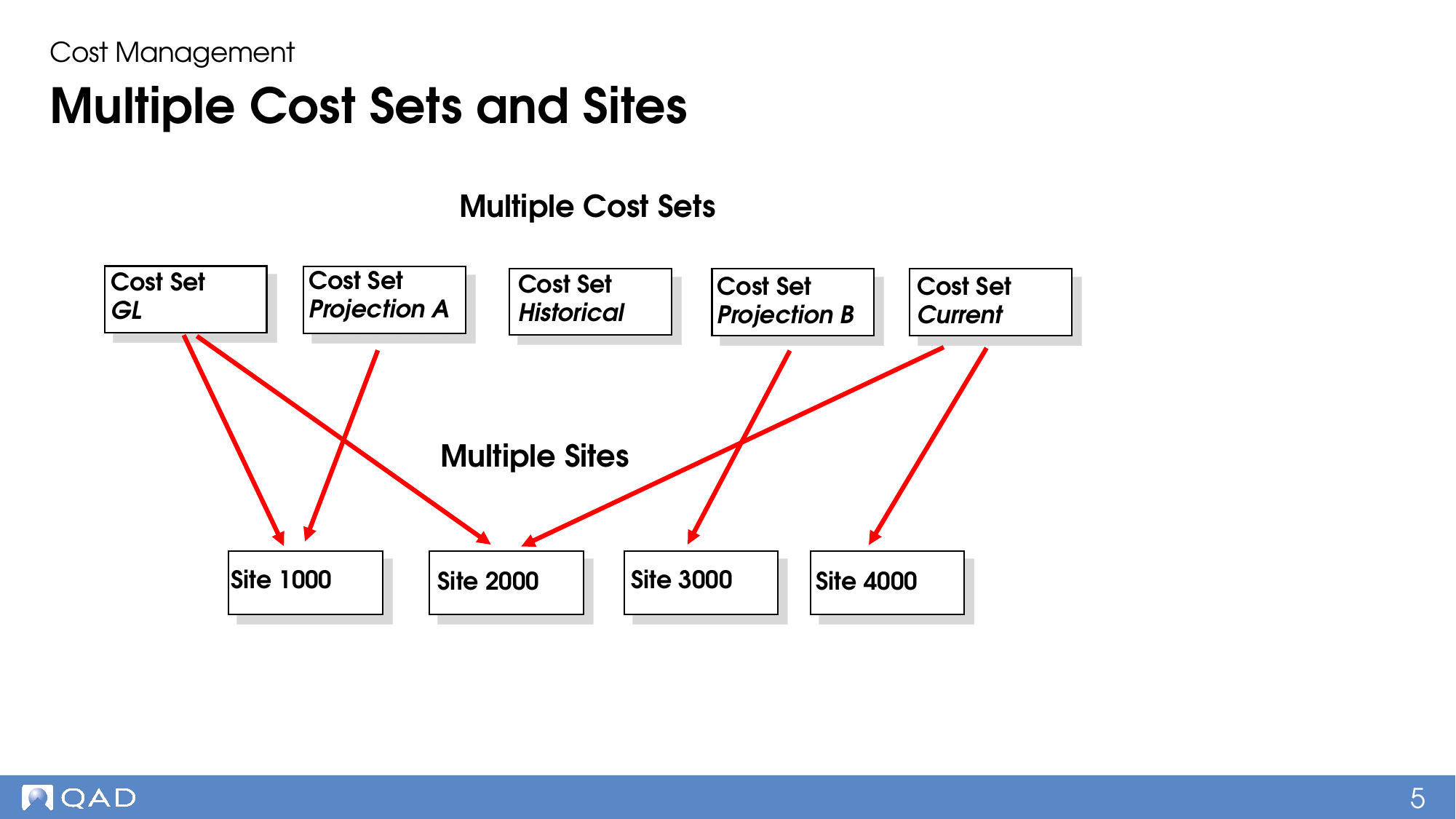

Cost Management
# Multiple Cost Sets and Sites
Multiple Cost Sets
Cost Set
Projection A
Cost Set
GL

Cost Set
Historical

Cost Set
Projection B
Cost Set
Current

Multiple Sites

Site 1000
Site 3000
Site 2000
Site 4000
5